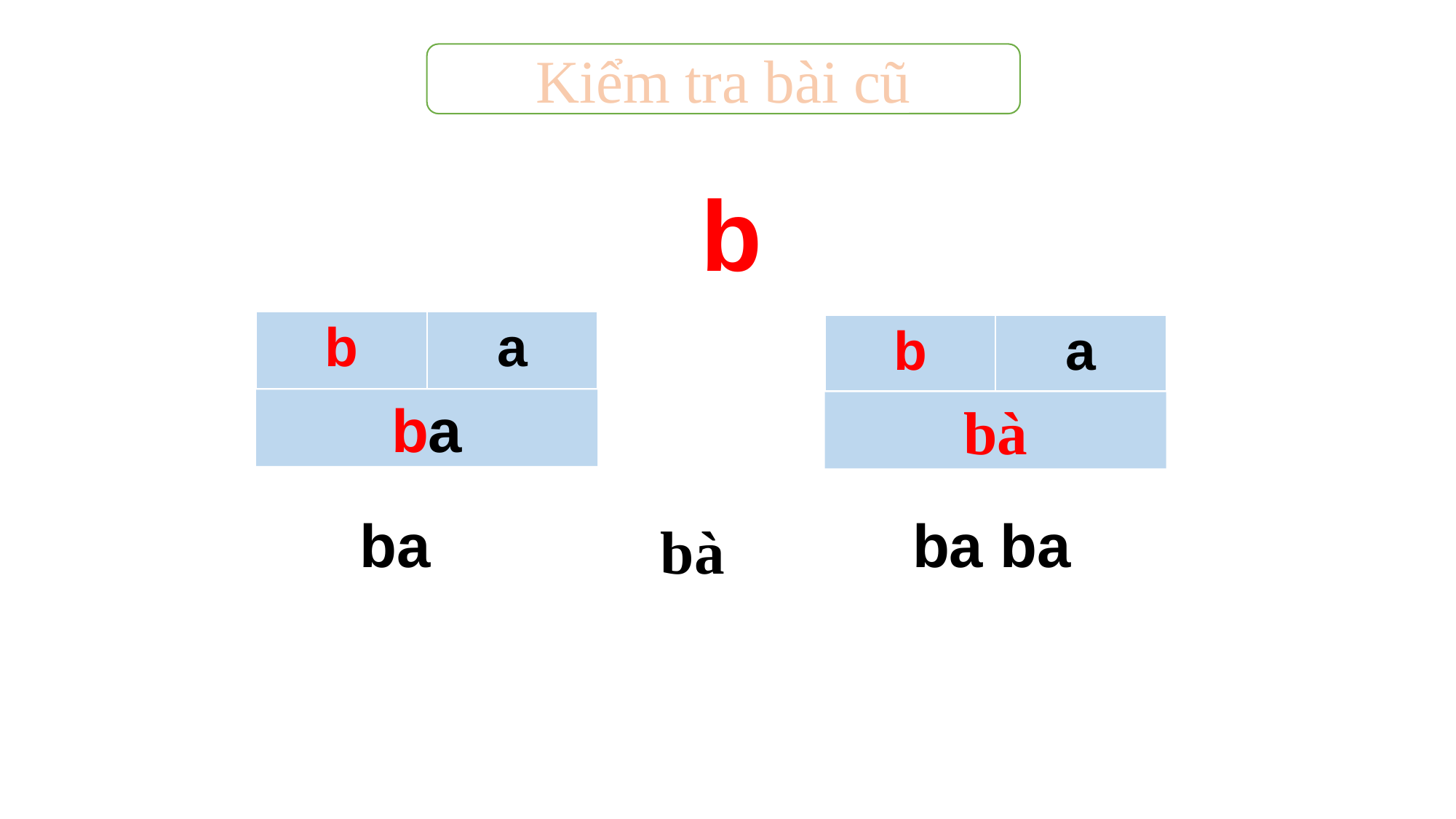

Kiểm tra bài cũ
b
| b | a |
| --- | --- |
| b | a |
| --- | --- |
ba
bà
ba
ba ba
bà